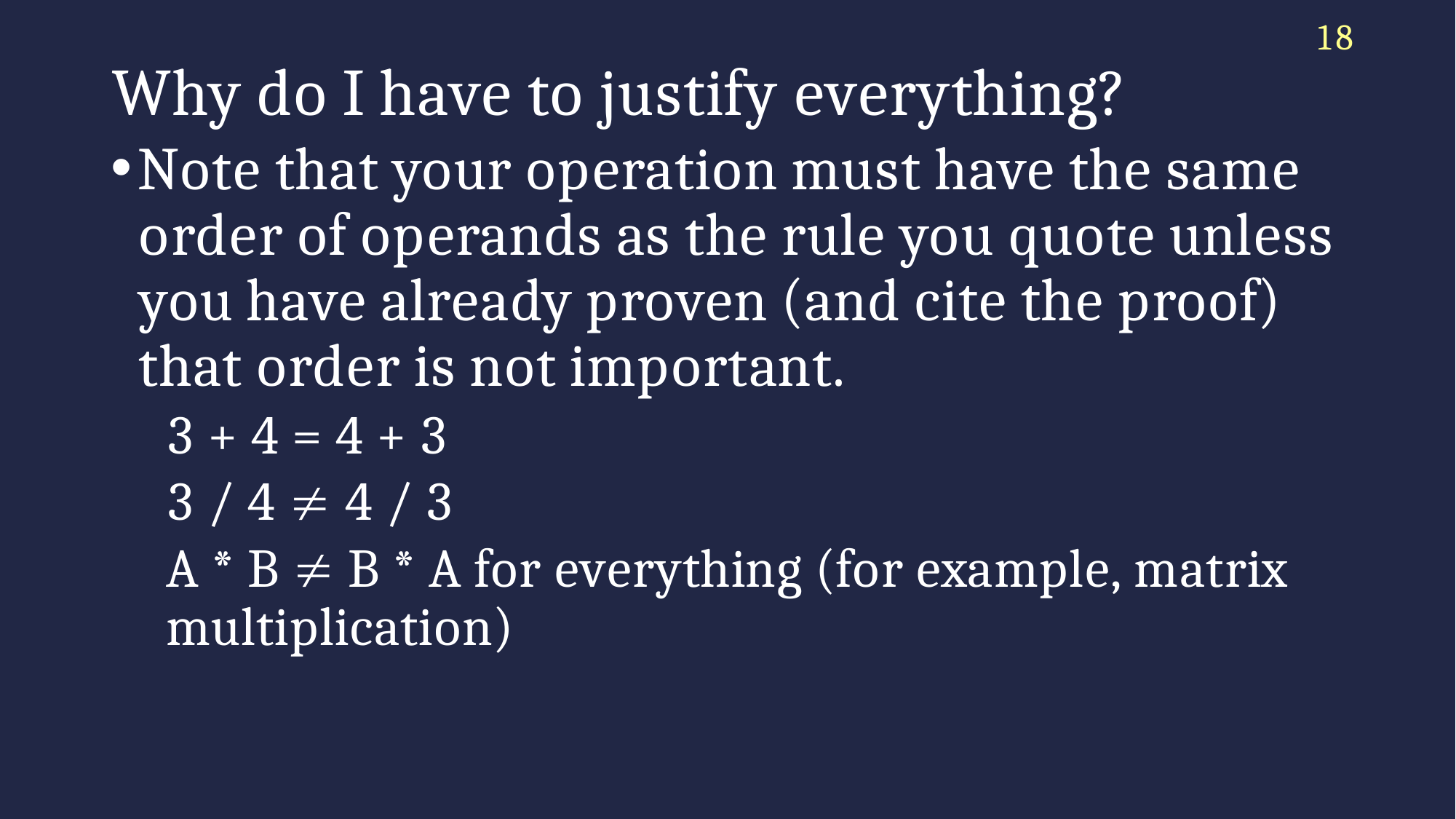

18
# Why do I have to justify everything?
Note that your operation must have the same order of operands as the rule you quote unless you have already proven (and cite the proof) that order is not important.
3 + 4 = 4 + 3
3 / 4 ≠ 4 / 3
A * B ≠ B * A for everything (for example, matrix multiplication)